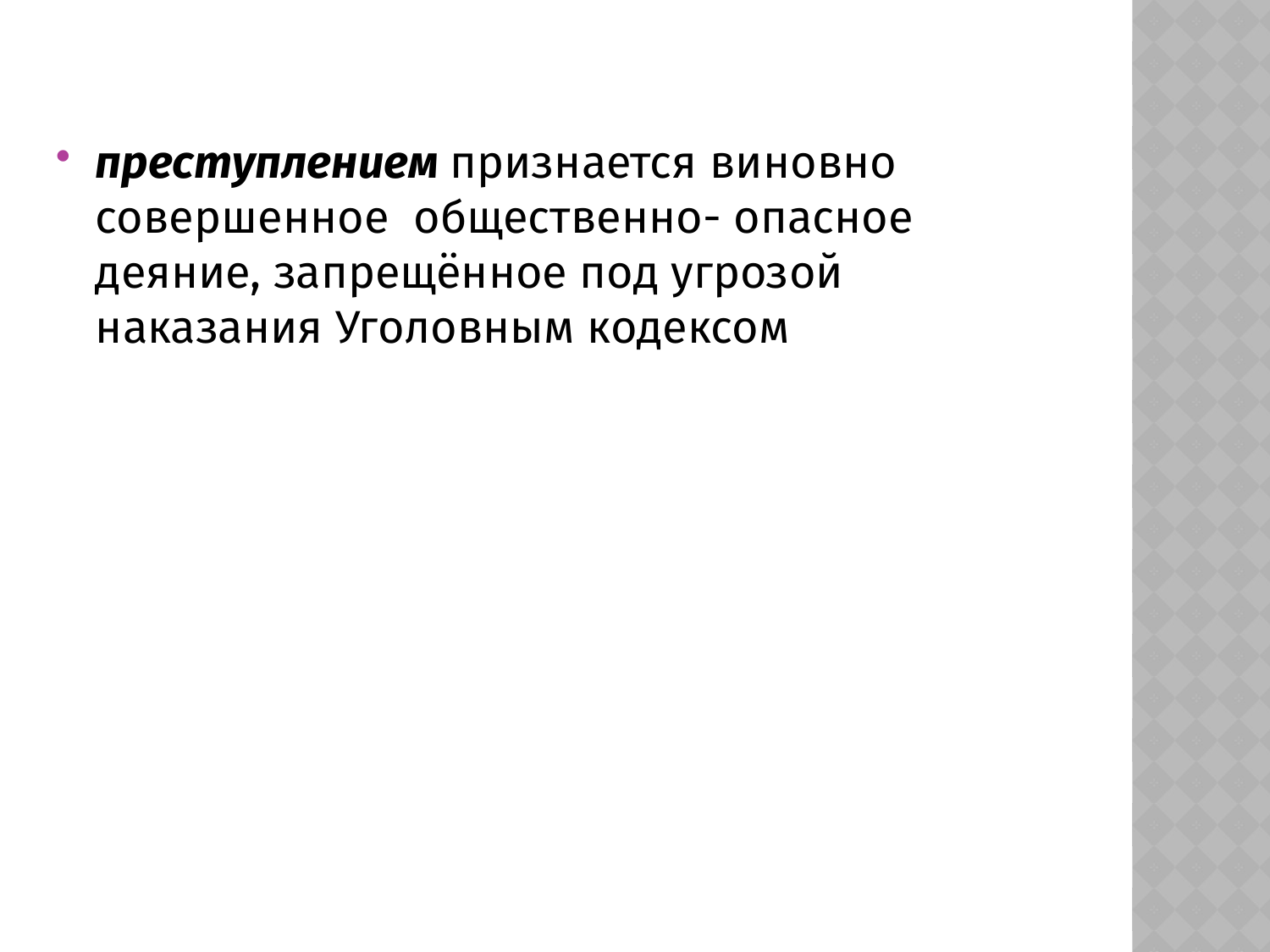

преступлением признается виновно совершенное  общественно- опасное деяние, запрещённое под угрозой наказания Уголовным кодексом